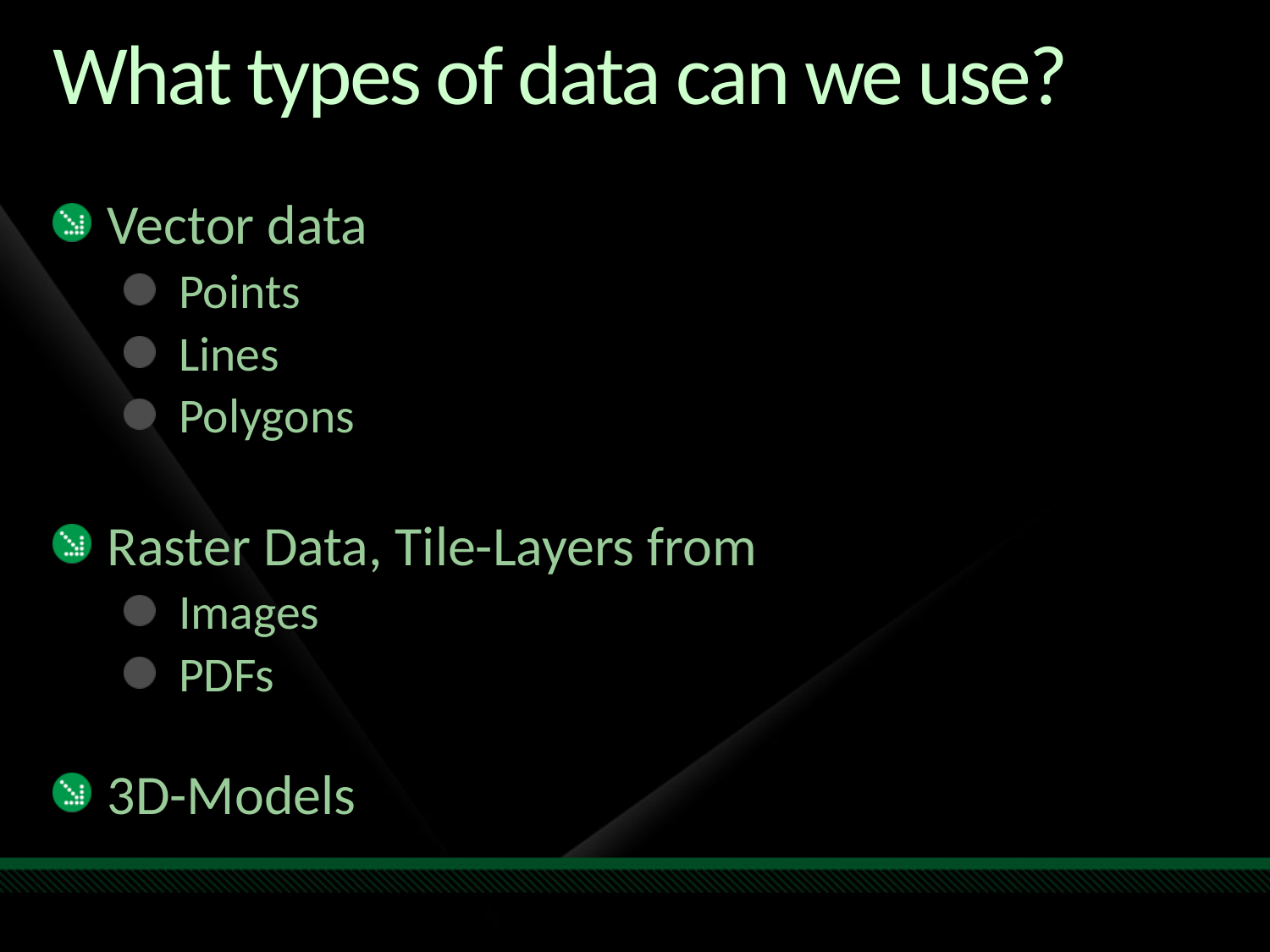

# What types of data can we use?
Vector data
Points
Lines
Polygons

Raster Data, Tile-Layers from
Images
PDFs
3D-Models